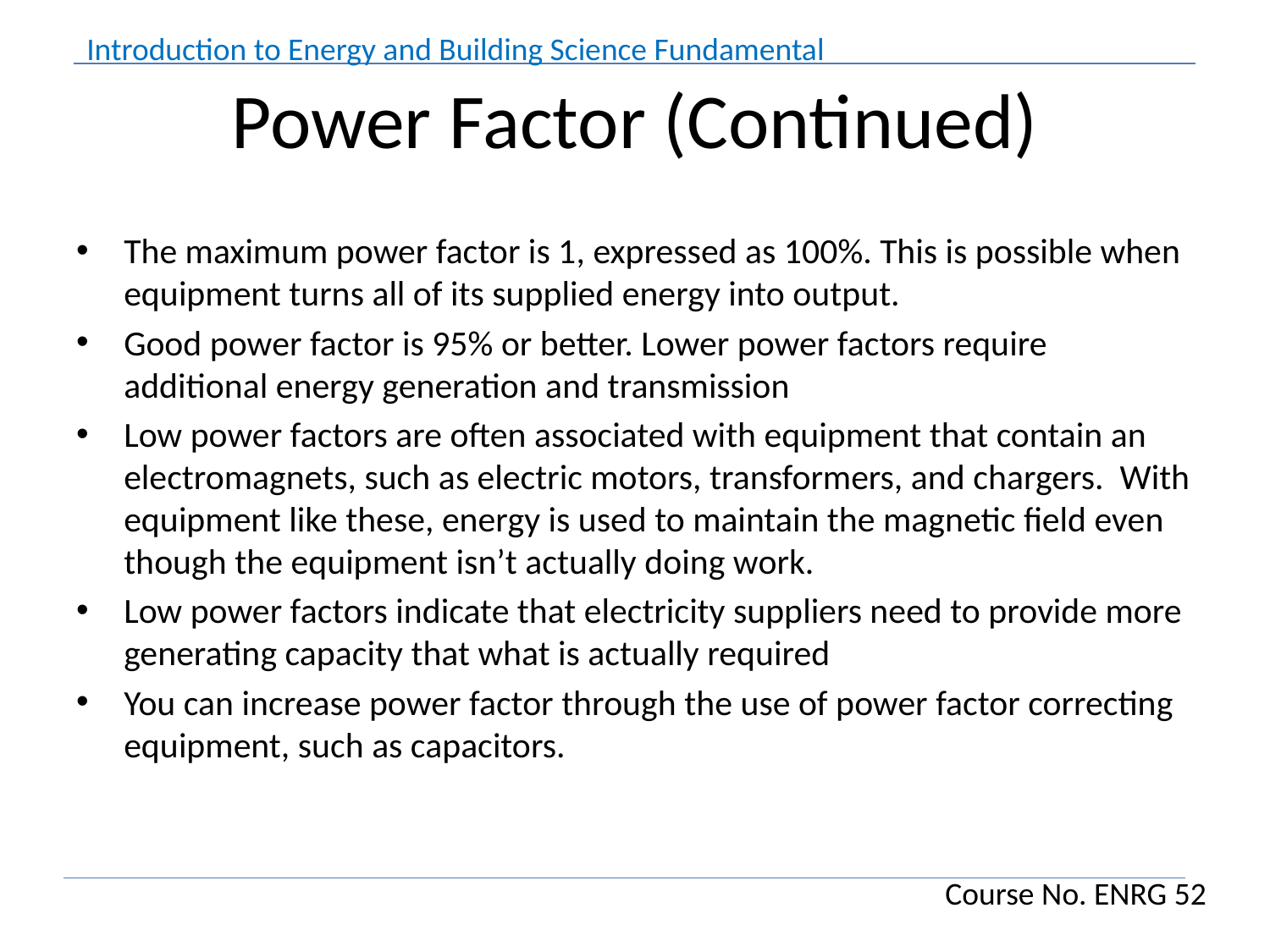

# Power Factor (Continued)
The maximum power factor is 1, expressed as 100%. This is possible when equipment turns all of its supplied energy into output.
Good power factor is 95% or better. Lower power factors require additional energy generation and transmission
Low power factors are often associated with equipment that contain an electromagnets, such as electric motors, transformers, and chargers.  With equipment like these, energy is used to maintain the magnetic field even though the equipment isn’t actually doing work.
Low power factors indicate that electricity suppliers need to provide more generating capacity that what is actually required
You can increase power factor through the use of power factor correcting equipment, such as capacitors.